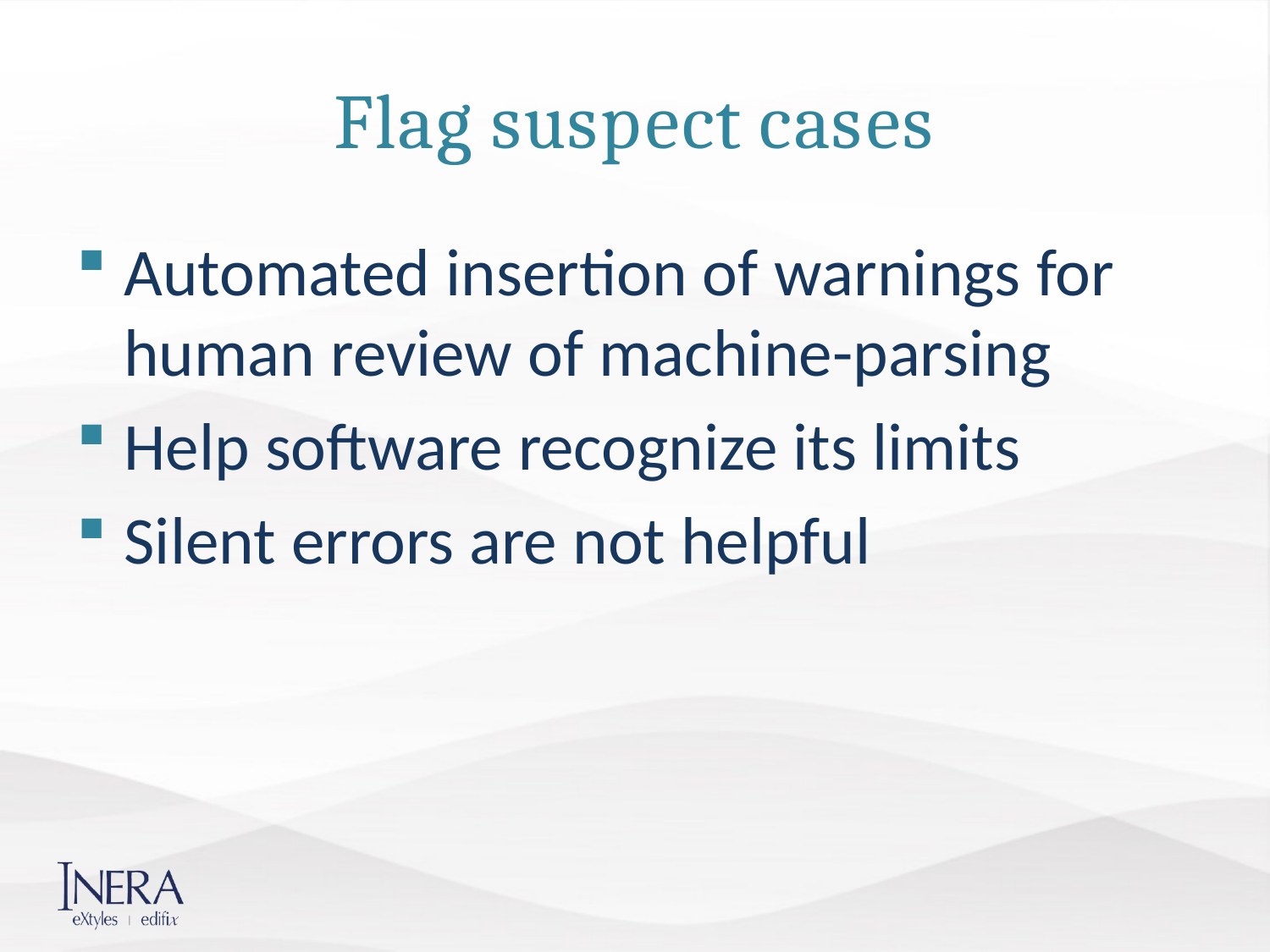

# Flag suspect cases
Automated insertion of warnings for human review of machine-parsing
Help software recognize its limits
Silent errors are not helpful